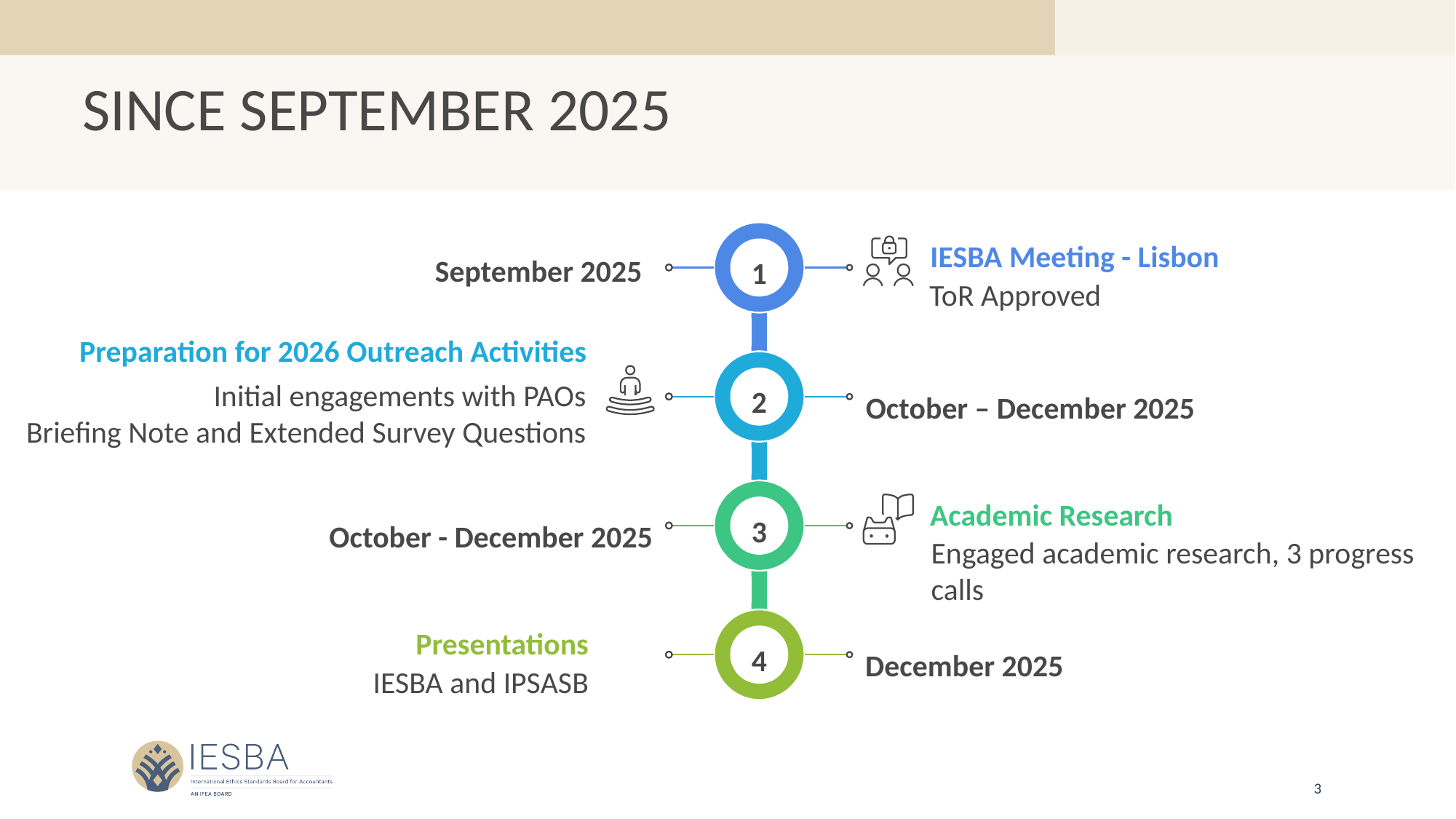

# SINCE SEPTEMBER 2025

IESBA Meeting - Lisbon
September 2025
1

ToR Approved

Preparation for 2026 Outreach Activities

Initial engagements with PAOs
Briefing Note and Extended Survey Questions
2
October – December 2025

Academic Research
3
October - December 2025

Engaged academic research, 3 progress
calls

Presentations
4
December 2025

IESBA and IPSASB
3